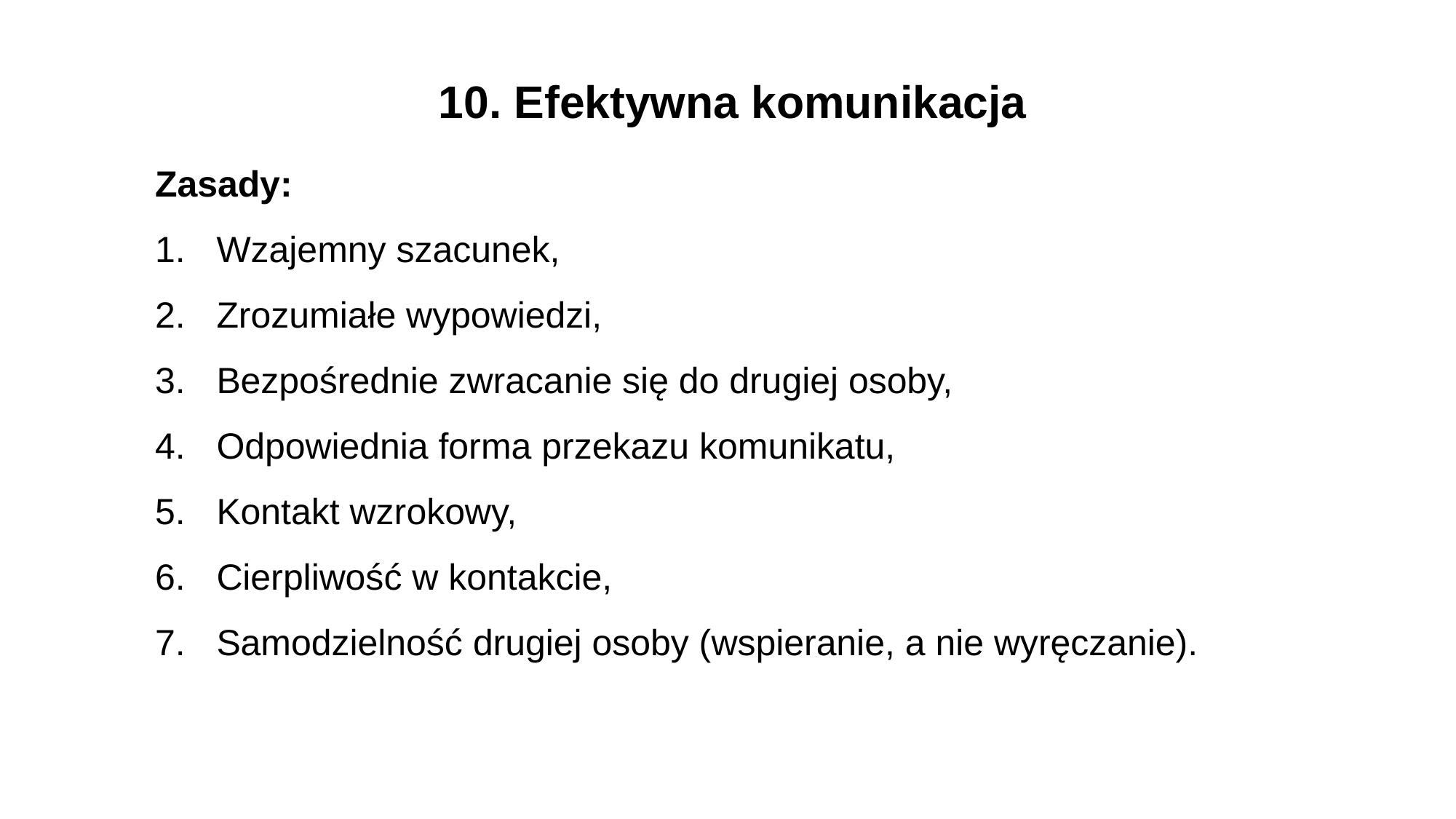

10. Efektywna komunikacja
Zasady:
Wzajemny szacunek,
Zrozumiałe wypowiedzi,
Bezpośrednie zwracanie się do drugiej osoby,
Odpowiednia forma przekazu komunikatu,
Kontakt wzrokowy,
Cierpliwość w kontakcie,
Samodzielność drugiej osoby (wspieranie, a nie wyręczanie).